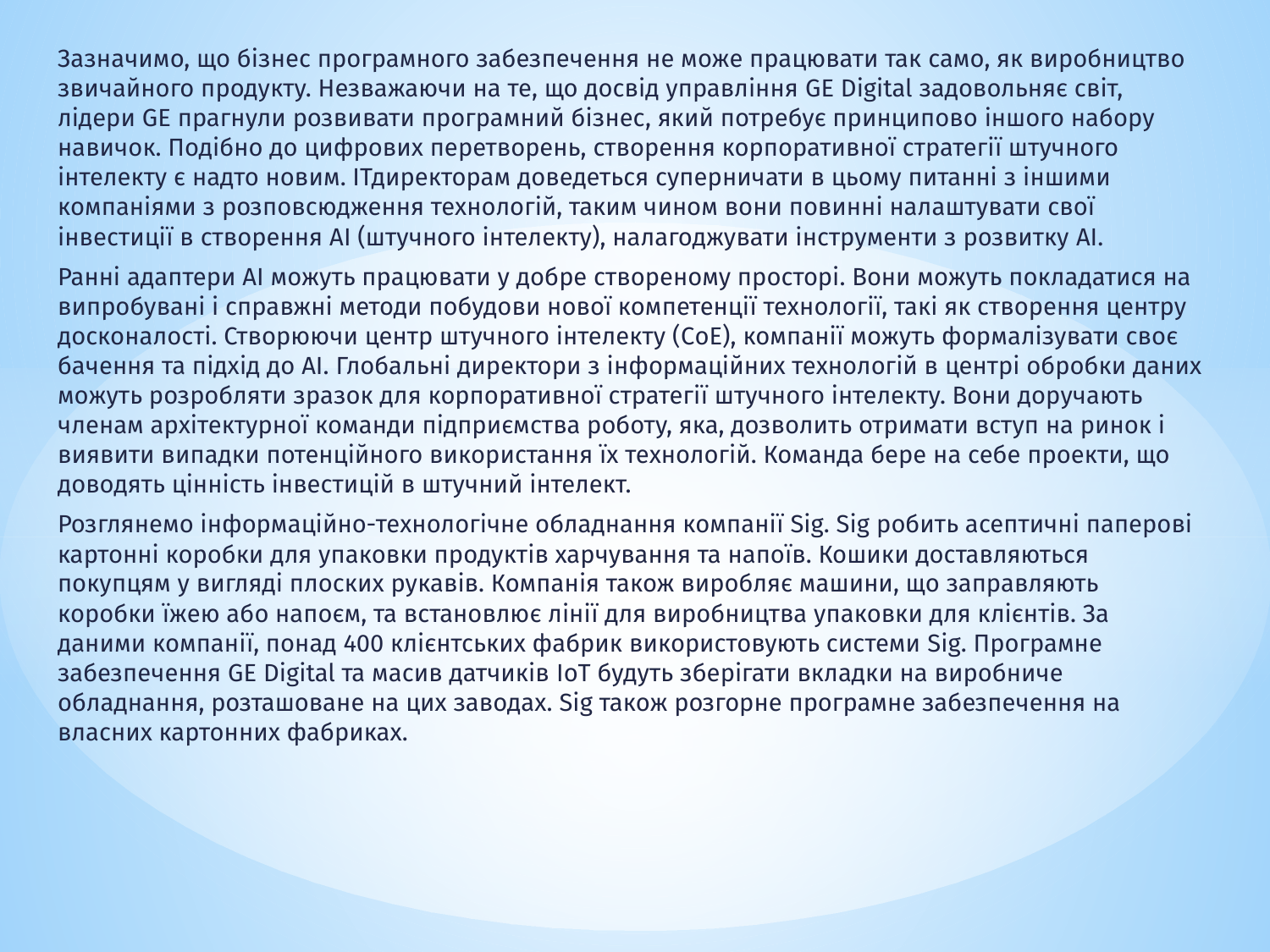

Зазначимо, що бізнес програмного забезпечення не може працювати так само, як виробництво звичайного продукту. Незважаючи на те, що досвід управління GE Digital задовольняє світ, лідери GE прагнули розвивати програмний бізнес, який потребує принципово іншого набору навичок. Подібно до цифрових перетворень, створення корпоративної стратегії штучного інтелекту є надто новим. ІТдиректорам доведеться суперничати в цьому питанні з іншими компаніями з розповсюдження технологій, таким чином вони повинні налаштувати свої інвестиції в створення AI (штучного інтелекту), налагоджувати інструменти з розвитку AI.
Ранні адаптери АІ можуть працювати у добре створеному просторі. Вони можуть покладатися на випробувані і справжні методи побудови нової компетенції технології, такі як створення центру досконалості. Створюючи центр штучного інтелекту (CоE), компанії можуть формалізувати своє бачення та підхід до AI. Глобальні директори з інформаційних технологій в центрі обробки даних можуть розробляти зразок для корпоративної стратегії штучного інтелекту. Вони доручають членам архітектурної команди підприємства роботу, яка, дозволить отримати вступ на ринок і виявити випадки потенційного використання їх технологій. Команда бере на себе проекти, що доводять цінність інвестицій в штучний інтелект.
Розглянемо інформаційно-технологічне обладнання компанії Sig. Sig робить асептичні паперові картонні коробки для упаковки продуктів харчування та напоїв. Кошики доставляються покупцям у вигляді плоских рукавів. Компанія також виробляє машини, що заправляють коробки їжею або напоєм, та встановлює лінії для виробництва упаковки для клієнтів. За даними компанії, понад 400 клієнтських фабрик використовують системи Sig. Програмне забезпечення GE Digital та масив датчиків IoT будуть зберігати вкладки на виробниче обладнання, розташоване на цих заводах. Sig також розгорне програмне забезпечення на власних картонних фабриках.